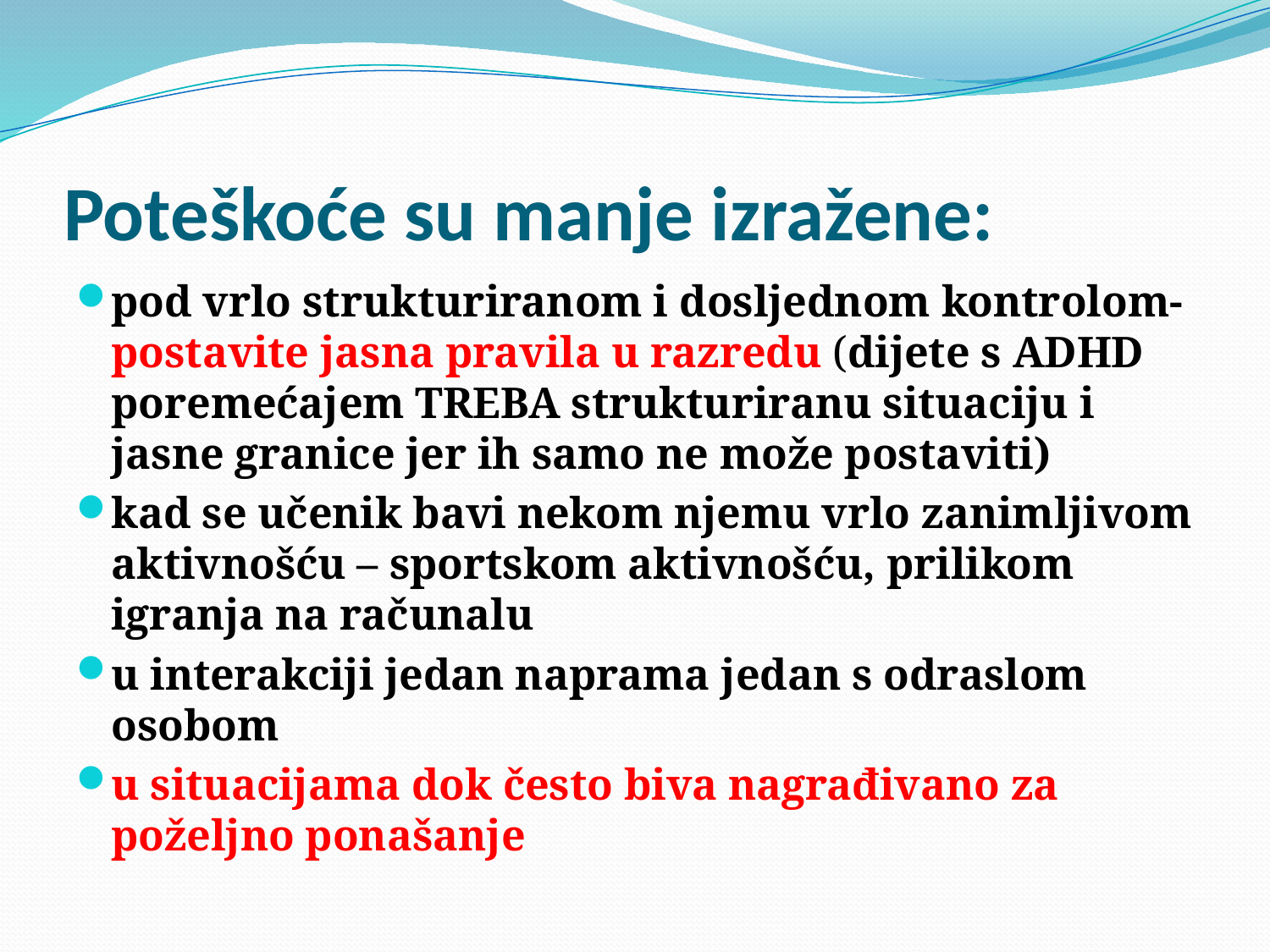

# Poteškoće su manje izražene:
pod vrlo strukturiranom i dosljednom kontrolom- postavite jasna pravila u razredu (dijete s ADHD poremećajem TREBA strukturiranu situaciju i jasne granice jer ih samo ne može postaviti)
kad se učenik bavi nekom njemu vrlo zanimljivom aktivnošću – sportskom aktivnošću, prilikom igranja na računalu
u interakciji jedan naprama jedan s odraslom osobom
u situacijama dok često biva nagrađivano za poželjno ponašanje